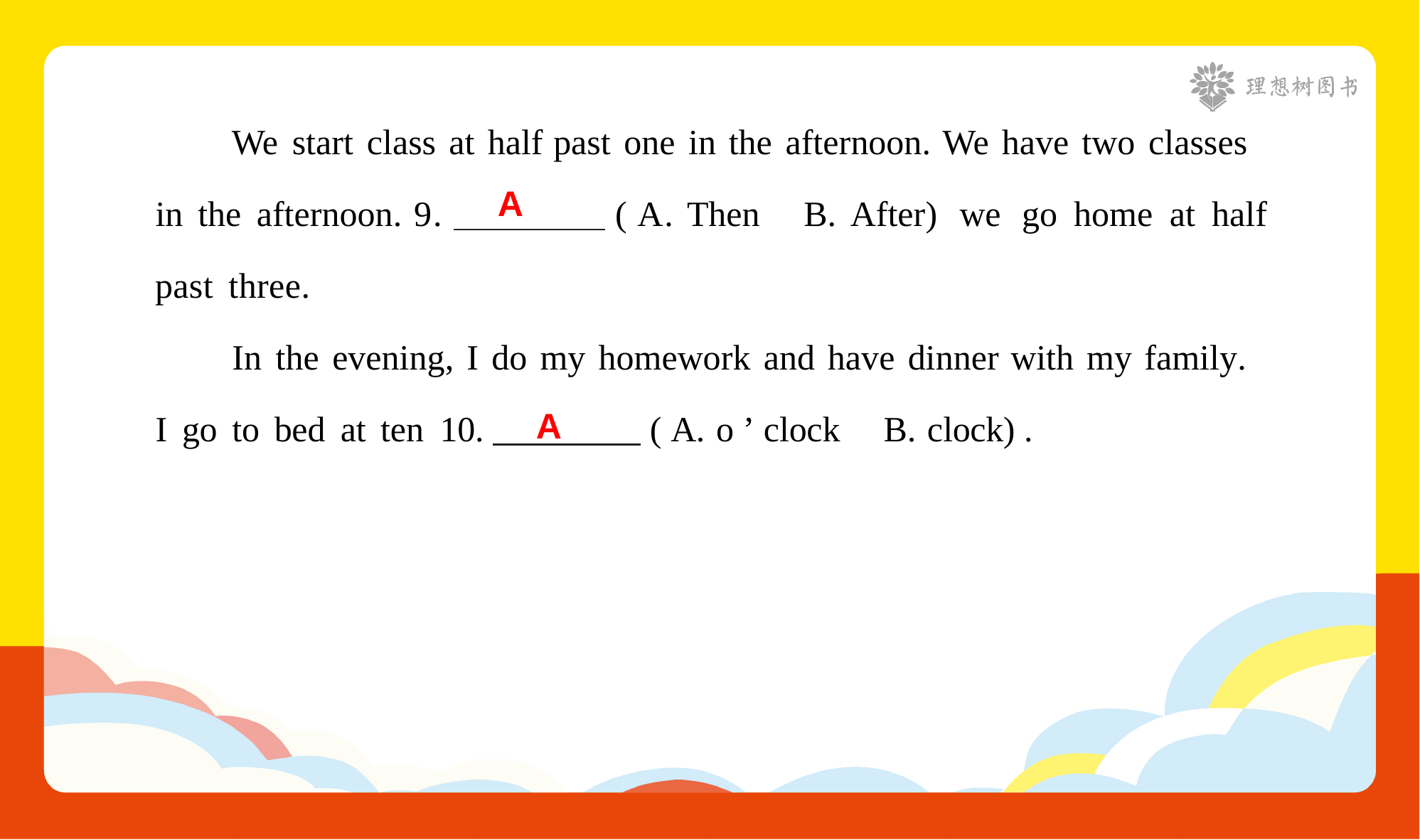

We start class at half past one in the afternoon. We have two classes

in the afternoon. 9.                   ( A. Then    B. After)  we  go home at half

past three.

In the evening, I do my homework and have dinner with my family.

I go to bed at ten 10.                   ( A. o ’ clock     B. clock) .
A
A